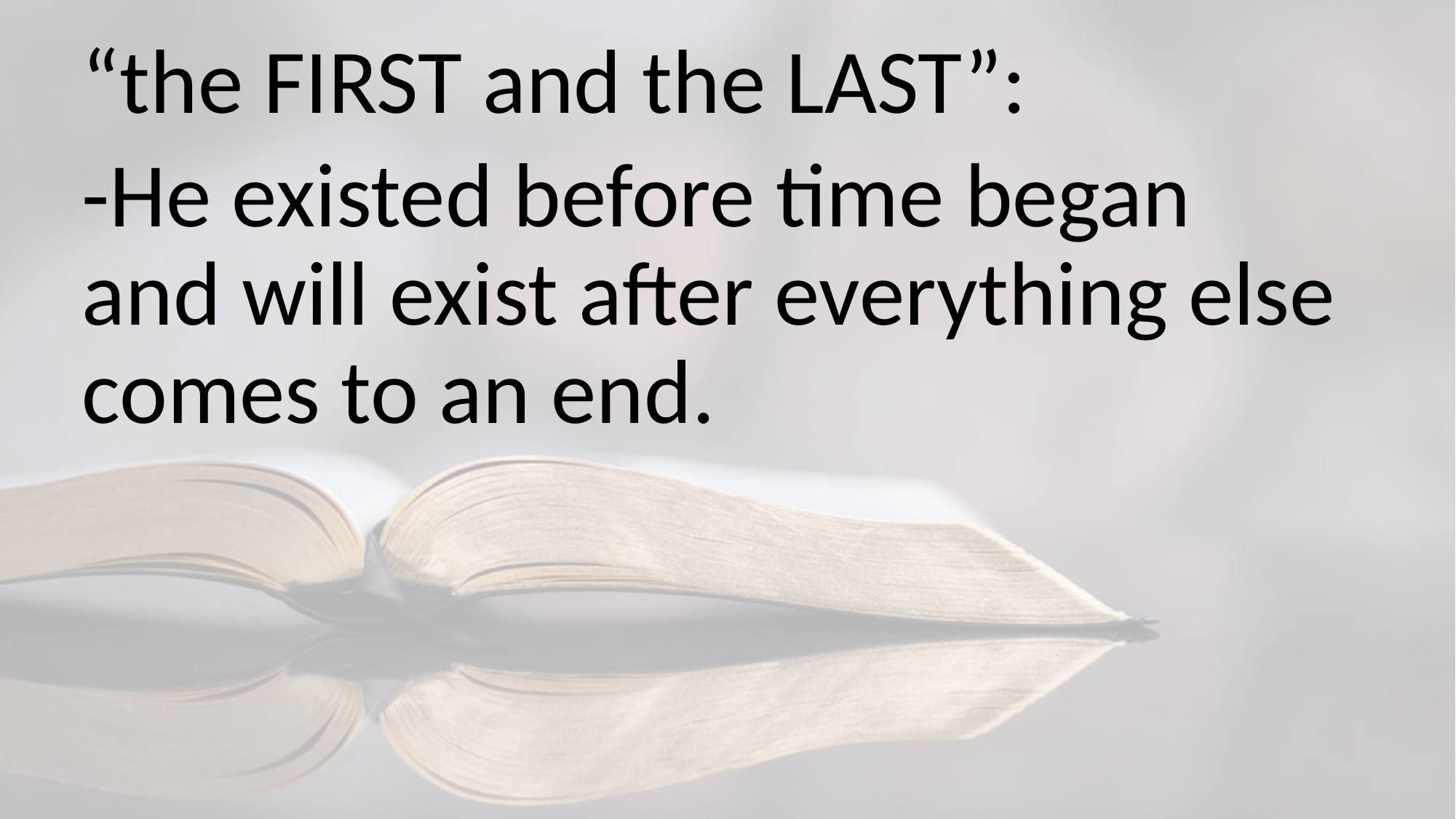

“the FIRST and the LAST”:
-He existed before time began and will exist after everything else comes to an end.